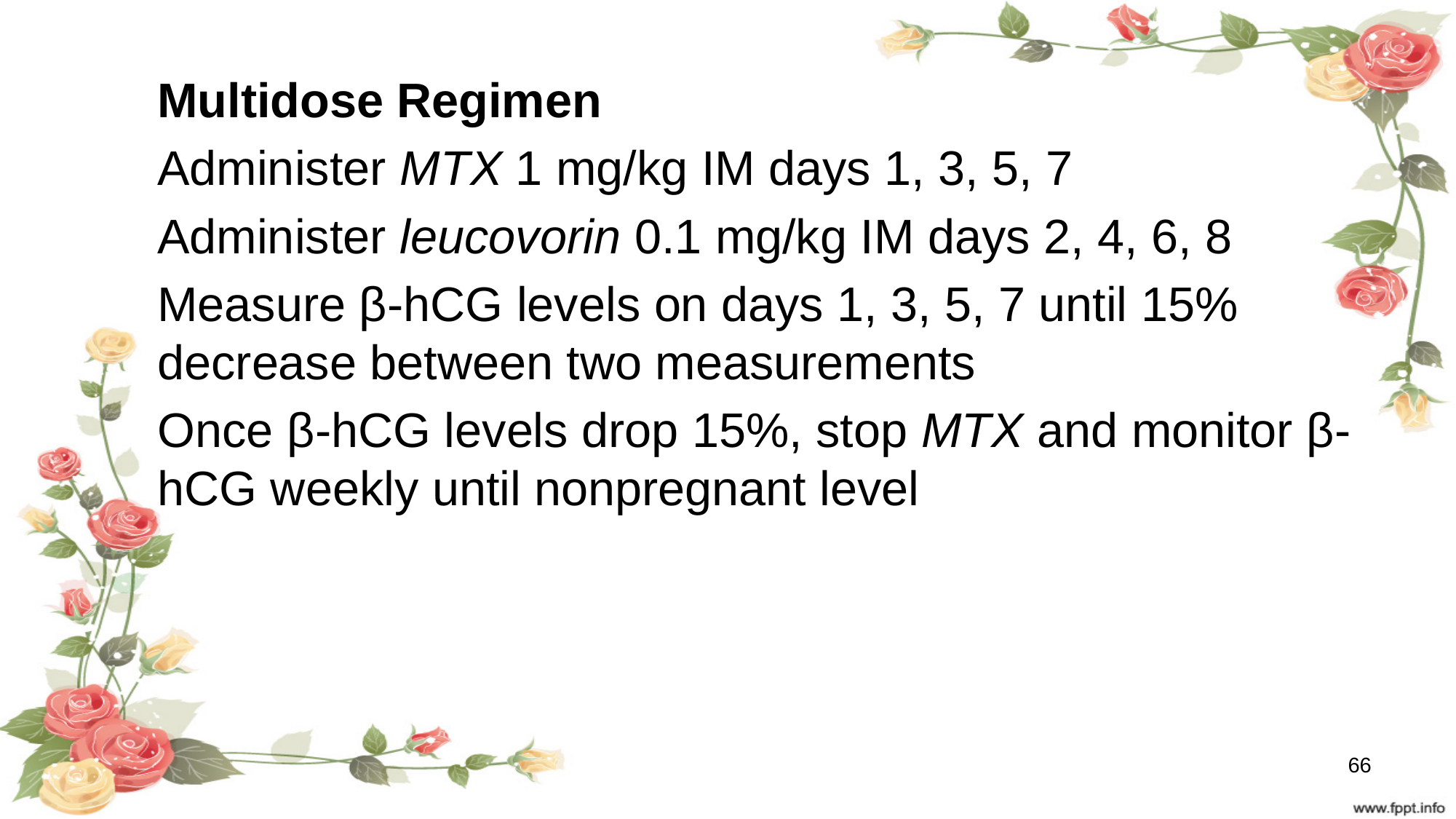

Multidose Regimen
Administer MTX 1 mg/kg IM days 1, 3, 5, 7
Administer leucovorin 0.1 mg/kg IM days 2, 4, 6, 8
Measure β-hCG levels on days 1, 3, 5, 7 until 15% decrease between two measurements
Once β-hCG levels drop 15%, stop MTX and monitor β-hCG weekly until nonpregnant level
66